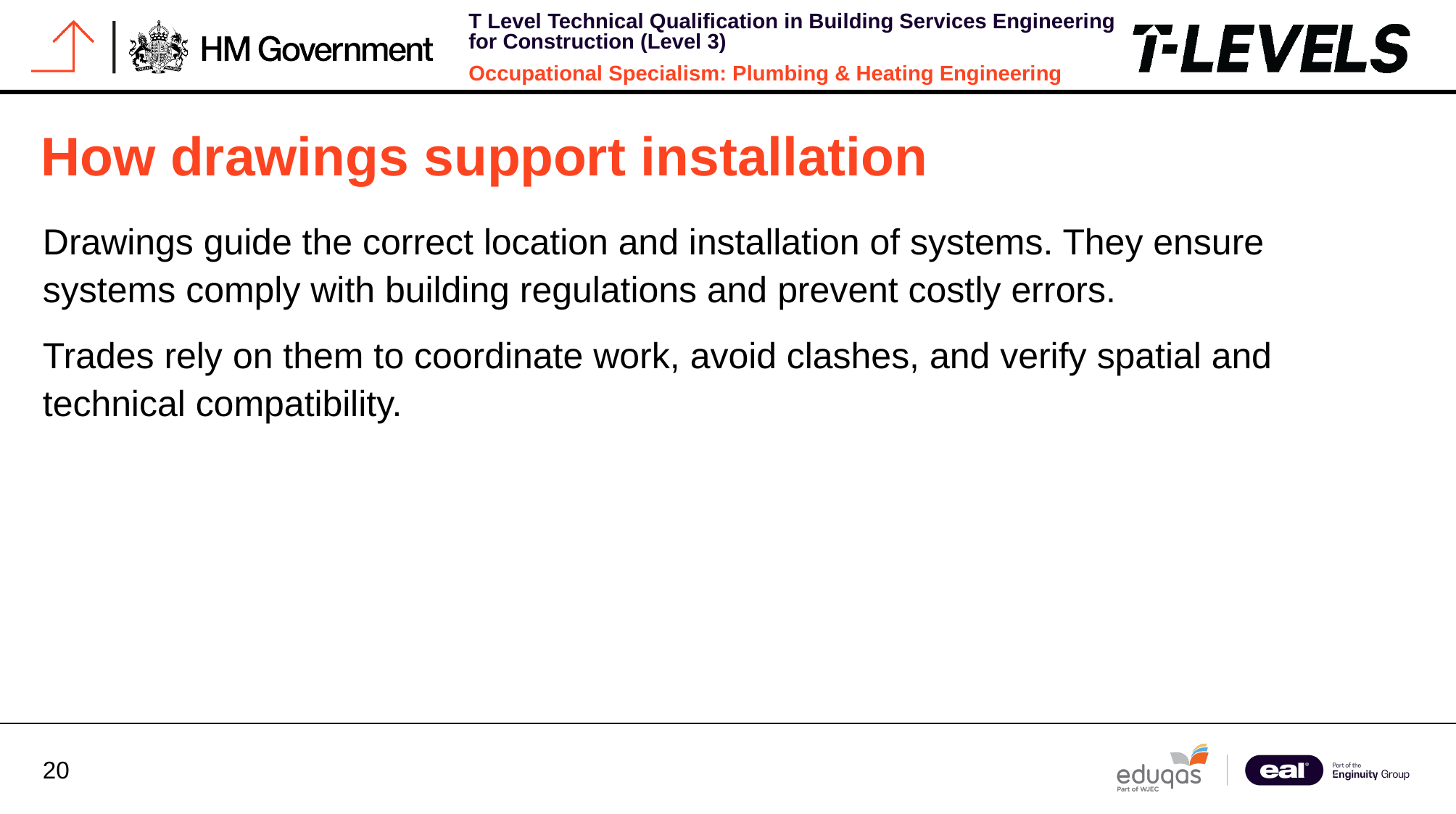

# How drawings support installation
Drawings guide the correct location and installation of systems. They ensure systems comply with building regulations and prevent costly errors.
Trades rely on them to coordinate work, avoid clashes, and verify spatial and technical compatibility.